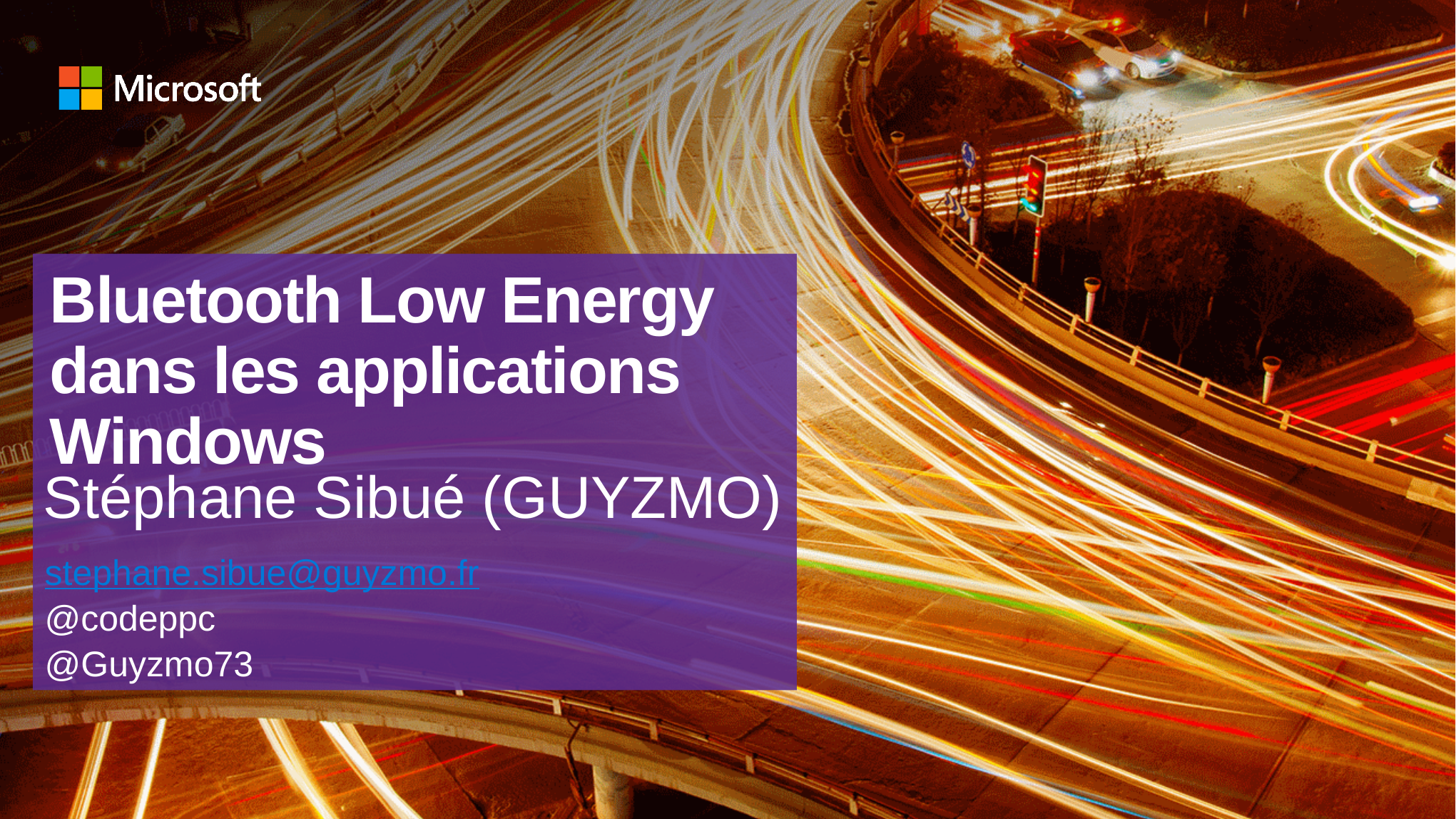

# Bluetooth Low Energy dans les applications Windows
Stéphane Sibué (GUYZMO)
stephane.sibue@guyzmo.fr
@codeppc
@Guyzmo73